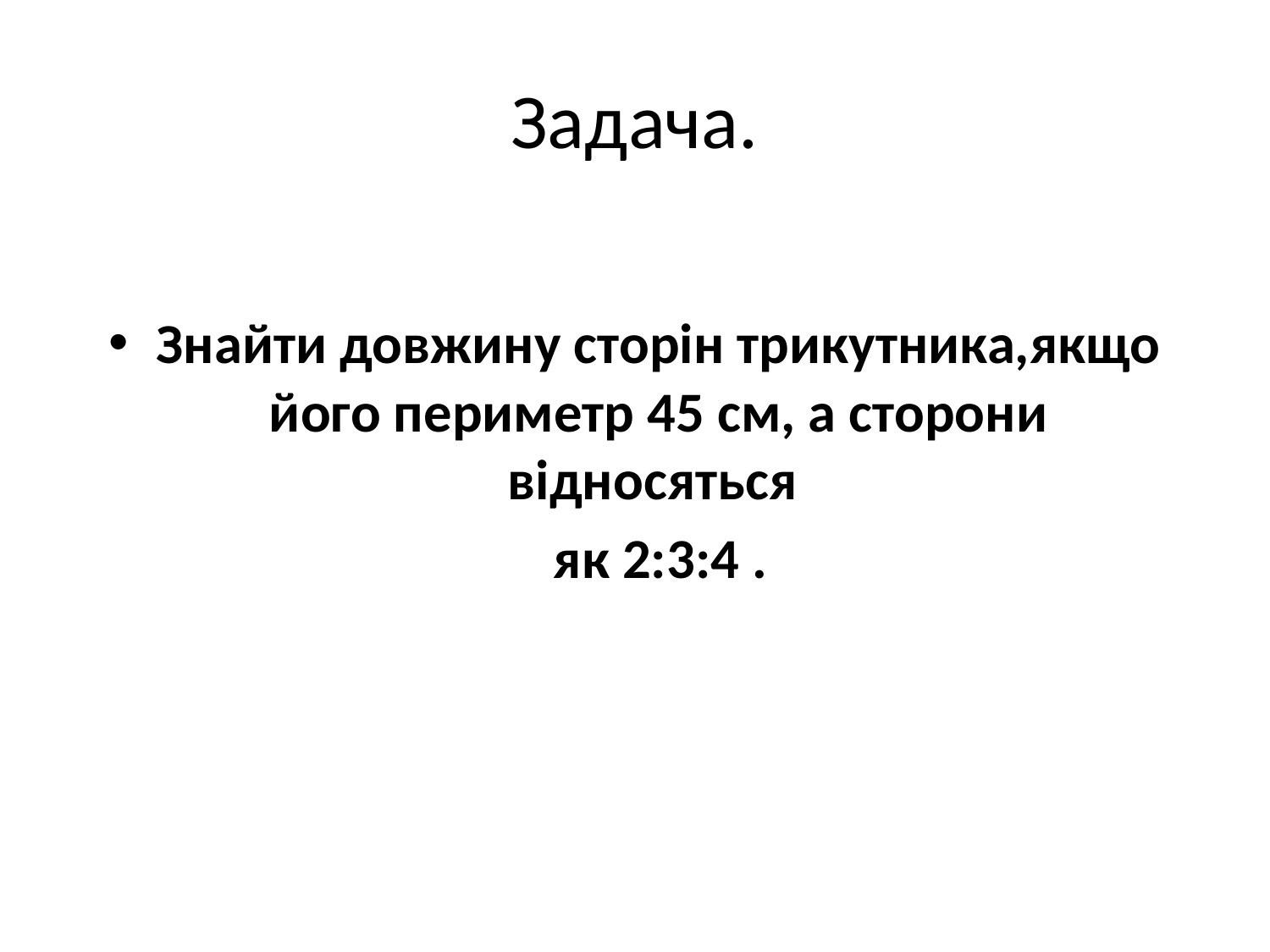

# Задача.

Знайти довжину сторін трикутника,якщо його периметр 45 см, а сторони відносяться
    як 2:3:4 .